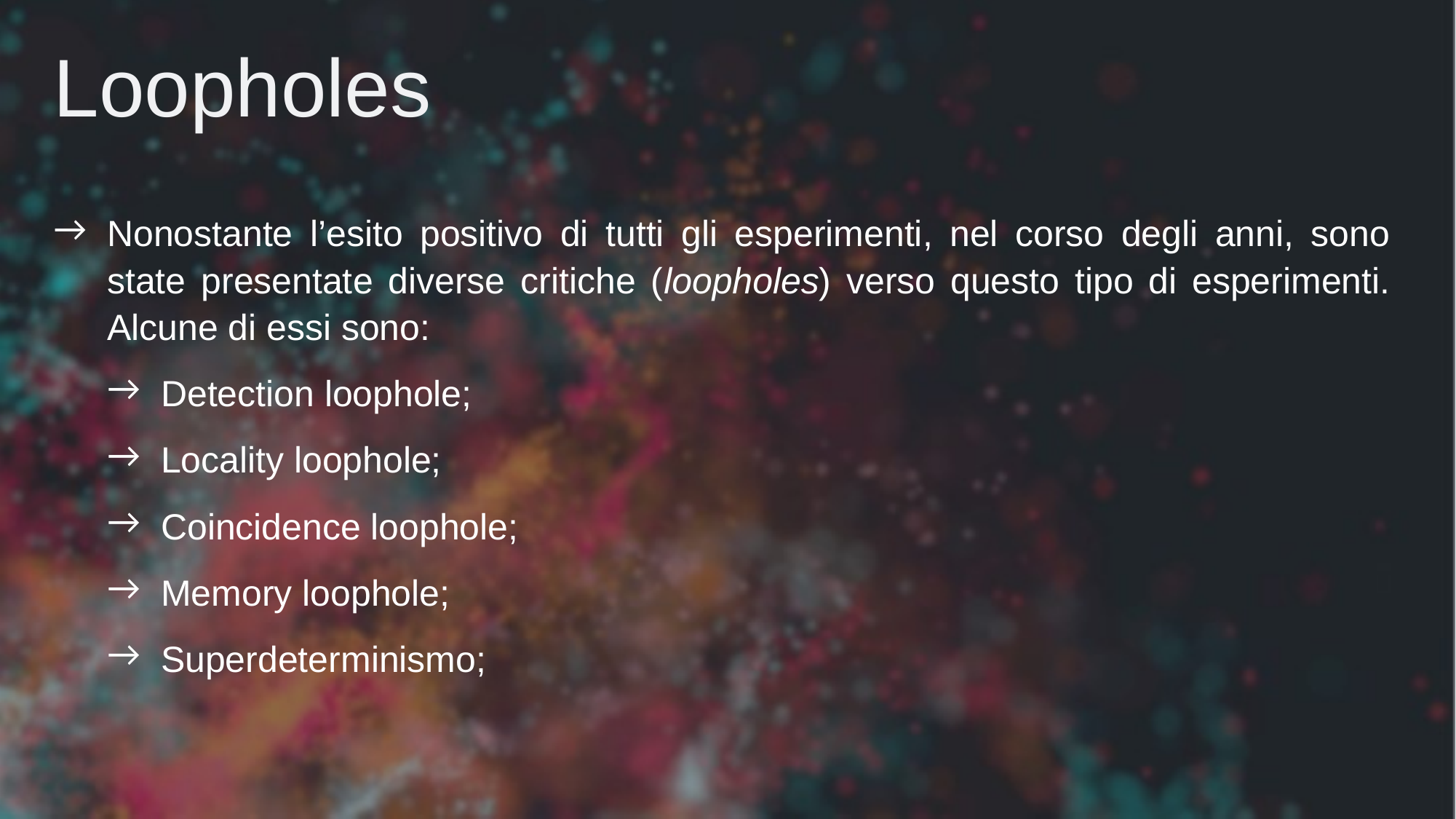

# Loopholes
Nonostante l’esito positivo di tutti gli esperimenti, nel corso degli anni, sono state presentate diverse critiche (loopholes) verso questo tipo di esperimenti. Alcune di essi sono:
Detection loophole;
Locality loophole;
Coincidence loophole;
Memory loophole;
Superdeterminismo;